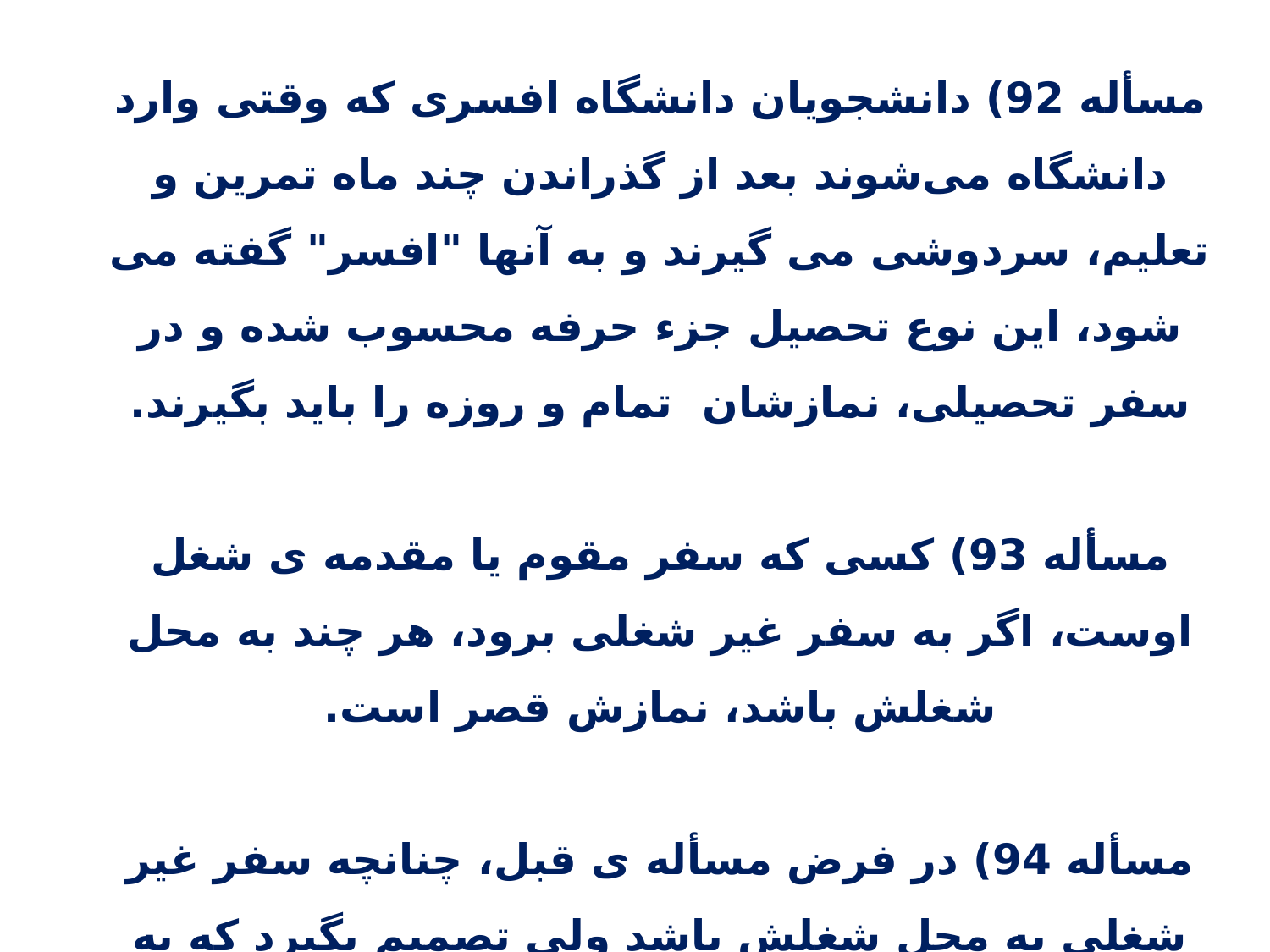

مسأله 92) دانشجویان دانشگاه افسری که وقتی وارد دانشگاه می‌شوند بعد از گذراندن چند ماه تمرین و تعلیم، سردوشی می گیرند و به آنها "افسر" گفته می شود، این نوع تحصیل جزء حرفه محسوب شده و در سفر تحصیلی، نمازشان  تمام و روزه را باید بگیرند.

مسأله 93) کسی که سفر مقوم یا مقدمه ی شغل اوست، اگر به سفر غیر شغلی برود، هر چند به محل شغلش باشد، نمازش قصر است.

مسأله 94) در فرض مسأله ی قبل، چنانچه سفر غیر شغلی به محل شغلش باشد ولی تصمیم بگیرد که به خاطر شغل در آنجا بماند، نمازش در مدتی که آنجا توقف می کند تا به سر کار برود و در برگشت تمام است.